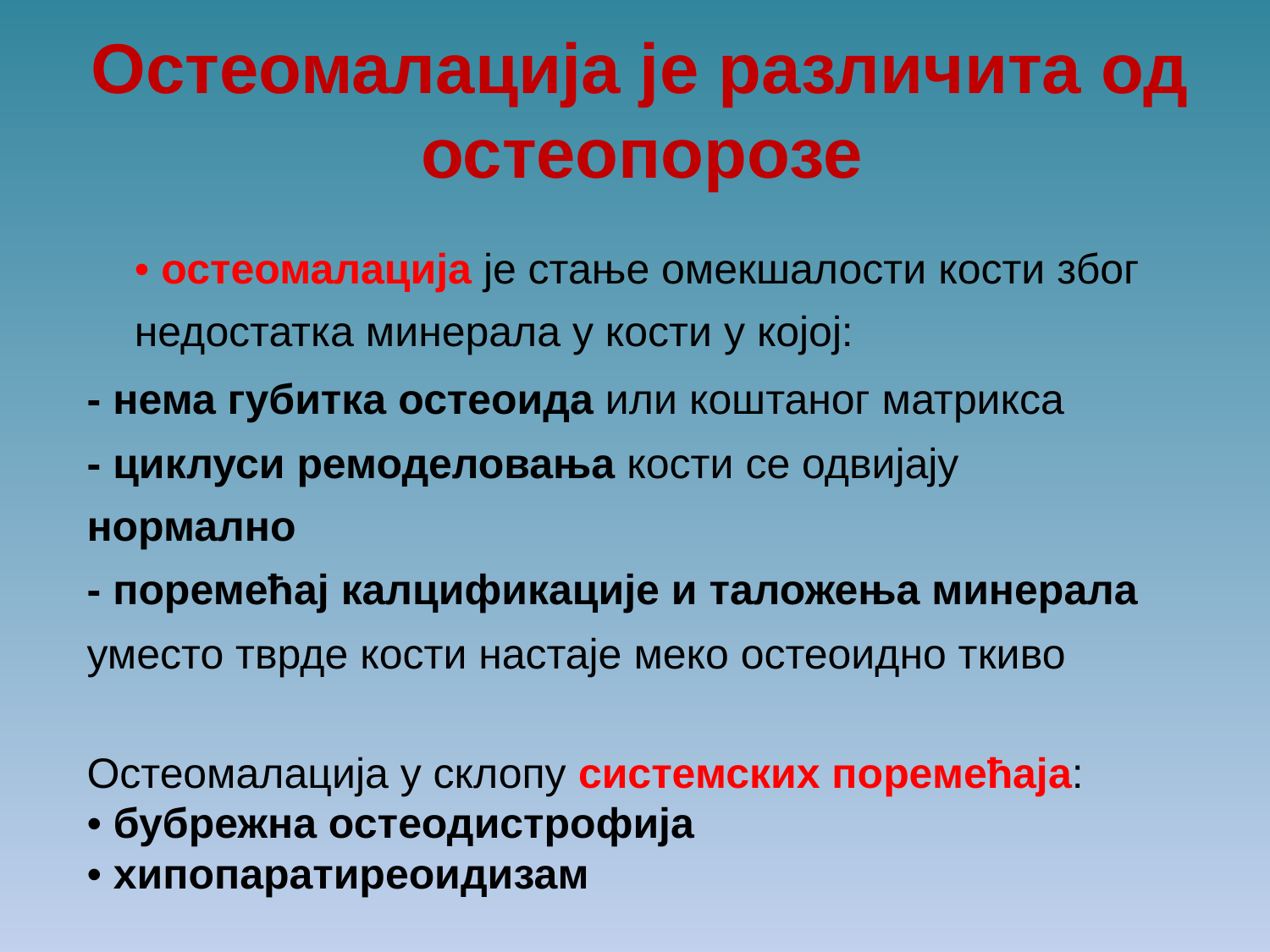

Остеомалација је различита од
	остеопорозе

• остеомалација је стање омекшалости кости због
недостатка минерала у кости у којој:
- нема губитка остеоида или коштаног матрикса
- циклуси ремоделовања кости се одвијају
нормално
- поремећај калцификације и таложења минерала
уместо тврде кости настаје меко остеоидно ткиво
Остеомалација у склопу системских поремећаја:
• бубрежна остеодистрофија
• хипопаратиреоидизам